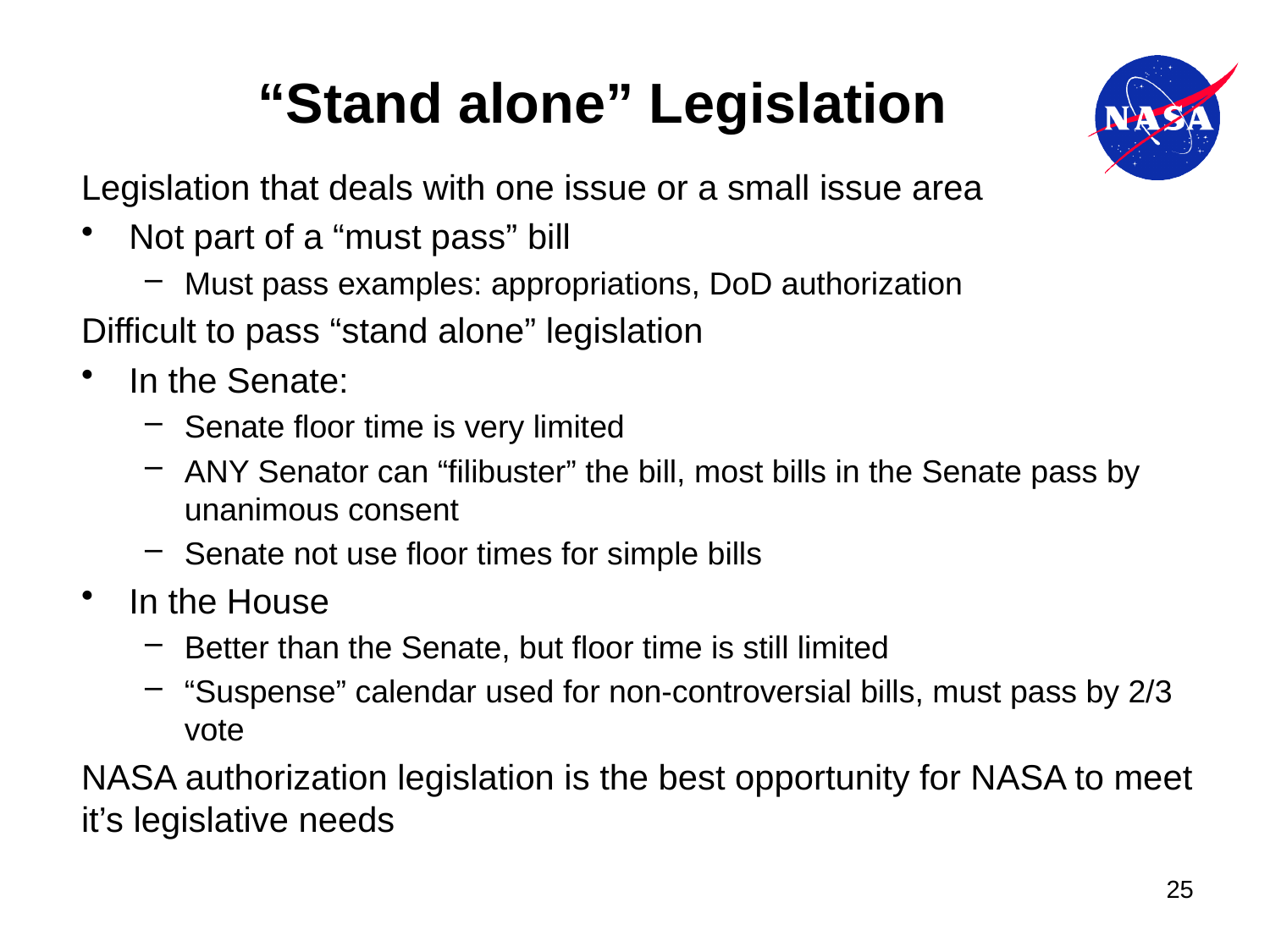

# “Stand alone” Legislation
Legislation that deals with one issue or a small issue area
Not part of a “must pass” bill
Must pass examples: appropriations, DoD authorization
Difficult to pass “stand alone” legislation
In the Senate:
Senate floor time is very limited
ANY Senator can “filibuster” the bill, most bills in the Senate pass by unanimous consent
Senate not use floor times for simple bills
In the House
Better than the Senate, but floor time is still limited
“Suspense” calendar used for non-controversial bills, must pass by 2/3 vote
NASA authorization legislation is the best opportunity for NASA to meet it’s legislative needs
25